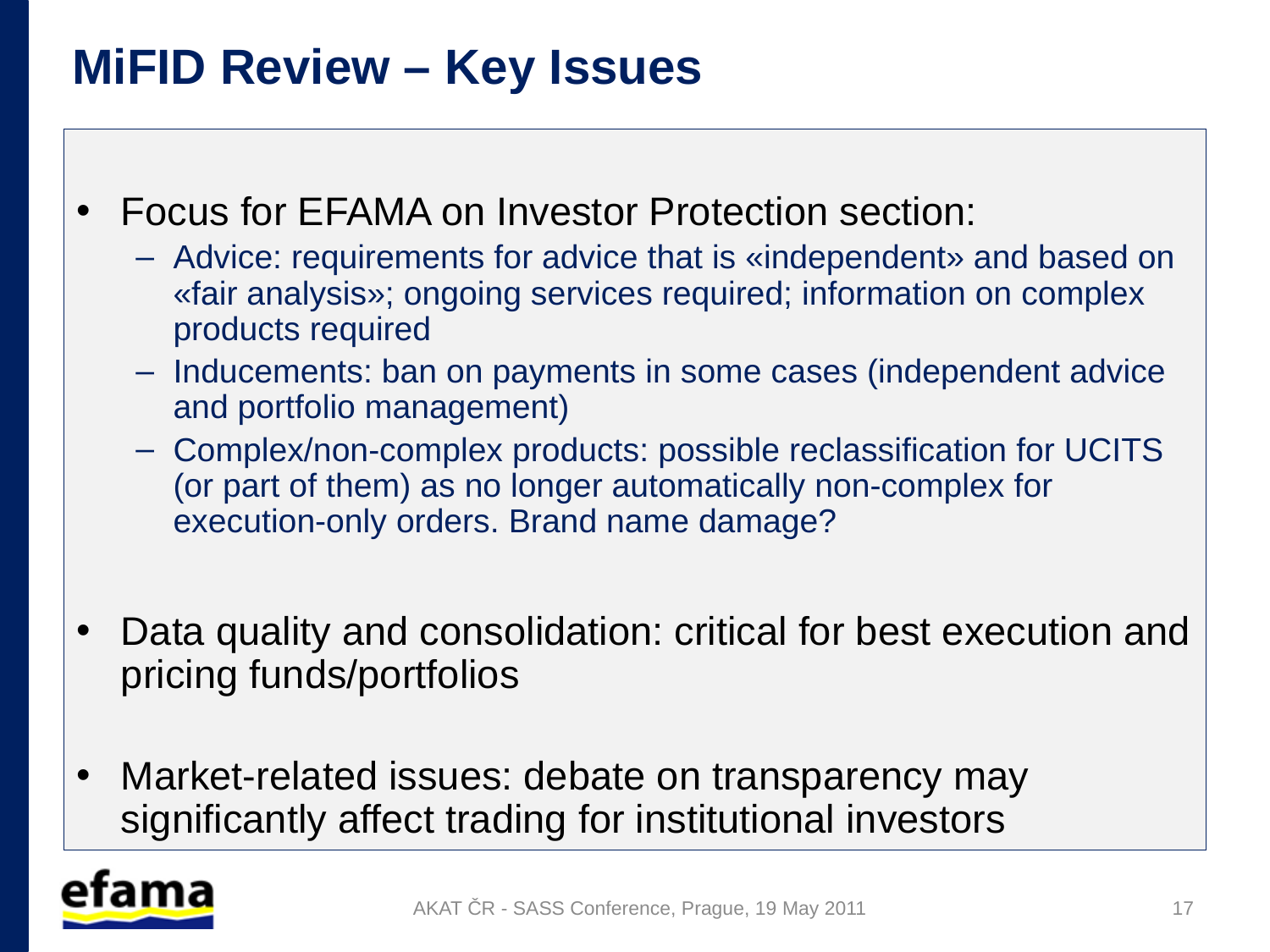

# MiFID Review – Key Issues

Focus for EFAMA on Investor Protection section:
Advice: requirements for advice that is «independent» and based on «fair analysis»; ongoing services required; information on complex products required
Inducements: ban on payments in some cases (independent advice and portfolio management)
Complex/non-complex products: possible reclassification for UCITS (or part of them) as no longer automatically non-complex for execution-only orders. Brand name damage?

Data quality and consolidation: critical for best execution and pricing funds/portfolios

Market-related issues: debate on transparency may significantly affect trading for institutional investors

AKAT ČR - SASS Conference, Prague, 19 May 2011
17